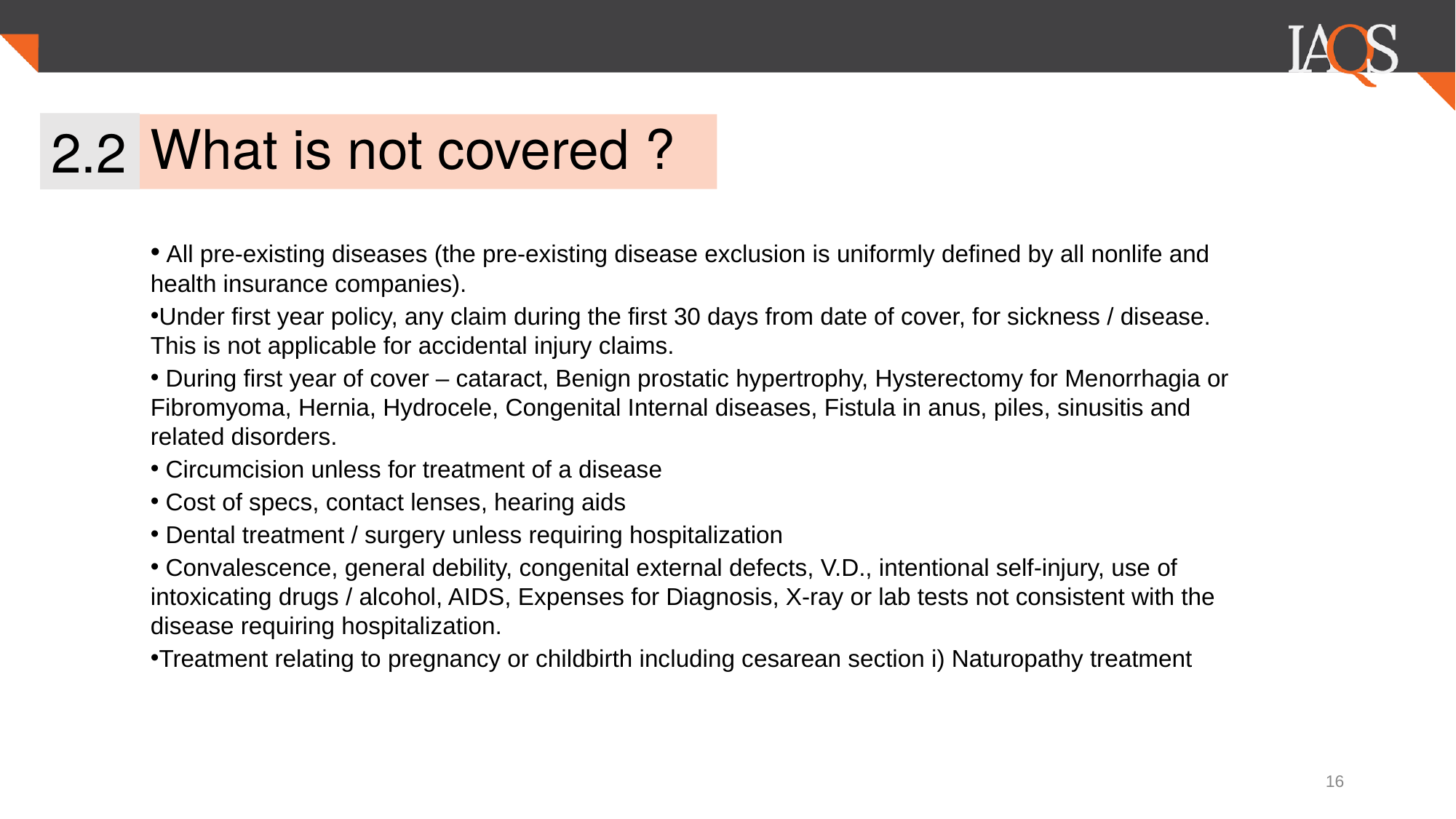

2.2
# What is not covered ?
 All pre-existing diseases (the pre-existing disease exclusion is uniformly defined by all nonlife and health insurance companies).
Under first year policy, any claim during the first 30 days from date of cover, for sickness / disease. This is not applicable for accidental injury claims.
 During first year of cover – cataract, Benign prostatic hypertrophy, Hysterectomy for Menorrhagia or Fibromyoma, Hernia, Hydrocele, Congenital Internal diseases, Fistula in anus, piles, sinusitis and related disorders.
 Circumcision unless for treatment of a disease
 Cost of specs, contact lenses, hearing aids
 Dental treatment / surgery unless requiring hospitalization
 Convalescence, general debility, congenital external defects, V.D., intentional self-injury, use of intoxicating drugs / alcohol, AIDS, Expenses for Diagnosis, X-ray or lab tests not consistent with the disease requiring hospitalization.
Treatment relating to pregnancy or childbirth including cesarean section i) Naturopathy treatment

16